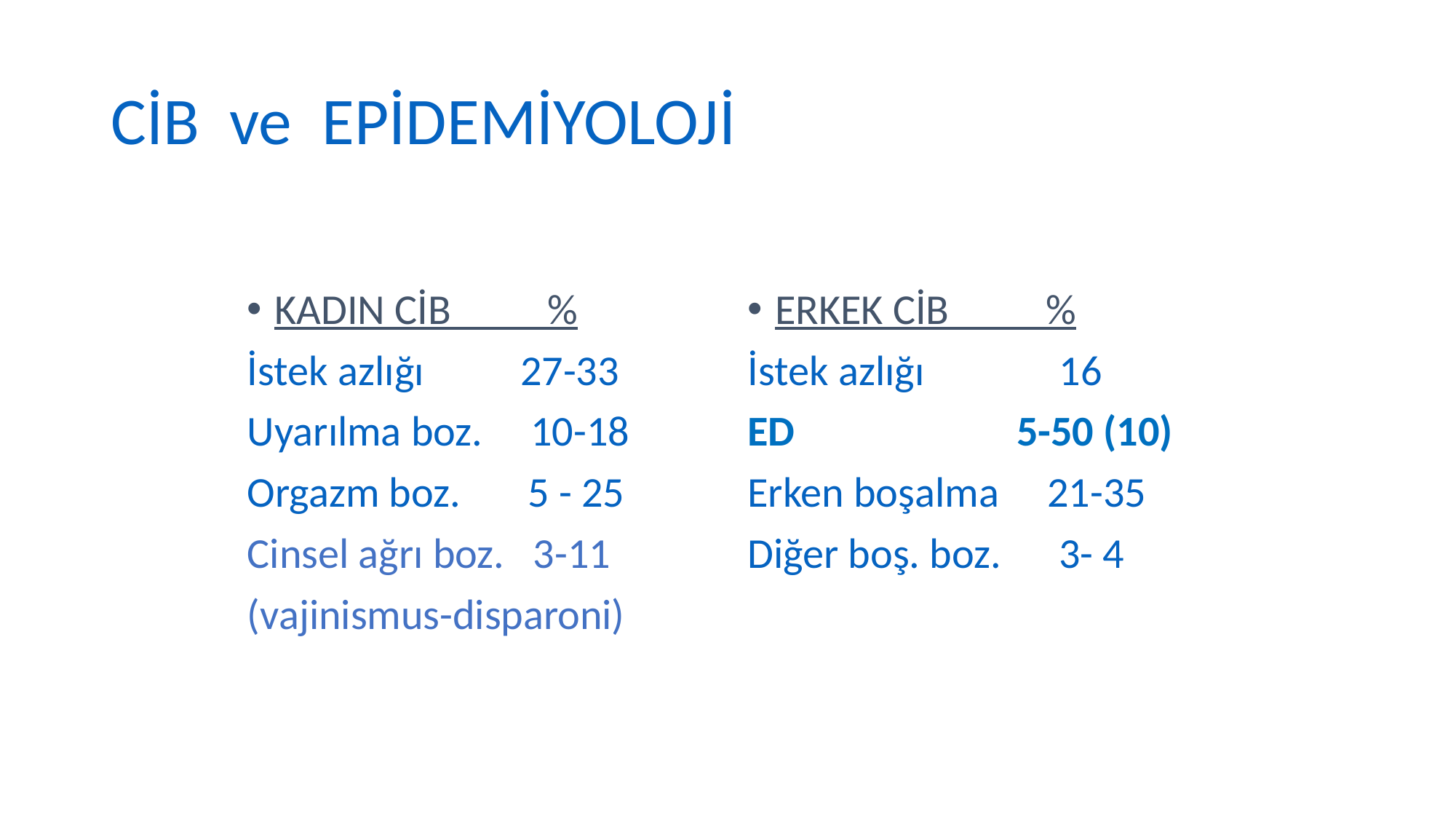

# CİB  ve  EPİDEMİYOLOJİ
KADIN CİB          %
İstek azlığı          27-33
Uyarılma boz.     10-18
Orgazm boz.       5 - 25
Cinsel ağrı boz.   3-11
(vajinismus-disparoni)
ERKEK CİB          %
İstek azlığı              16
ED                       5-50 (10)
Erken boşalma     21-35
Diğer boş. boz.      3- 4